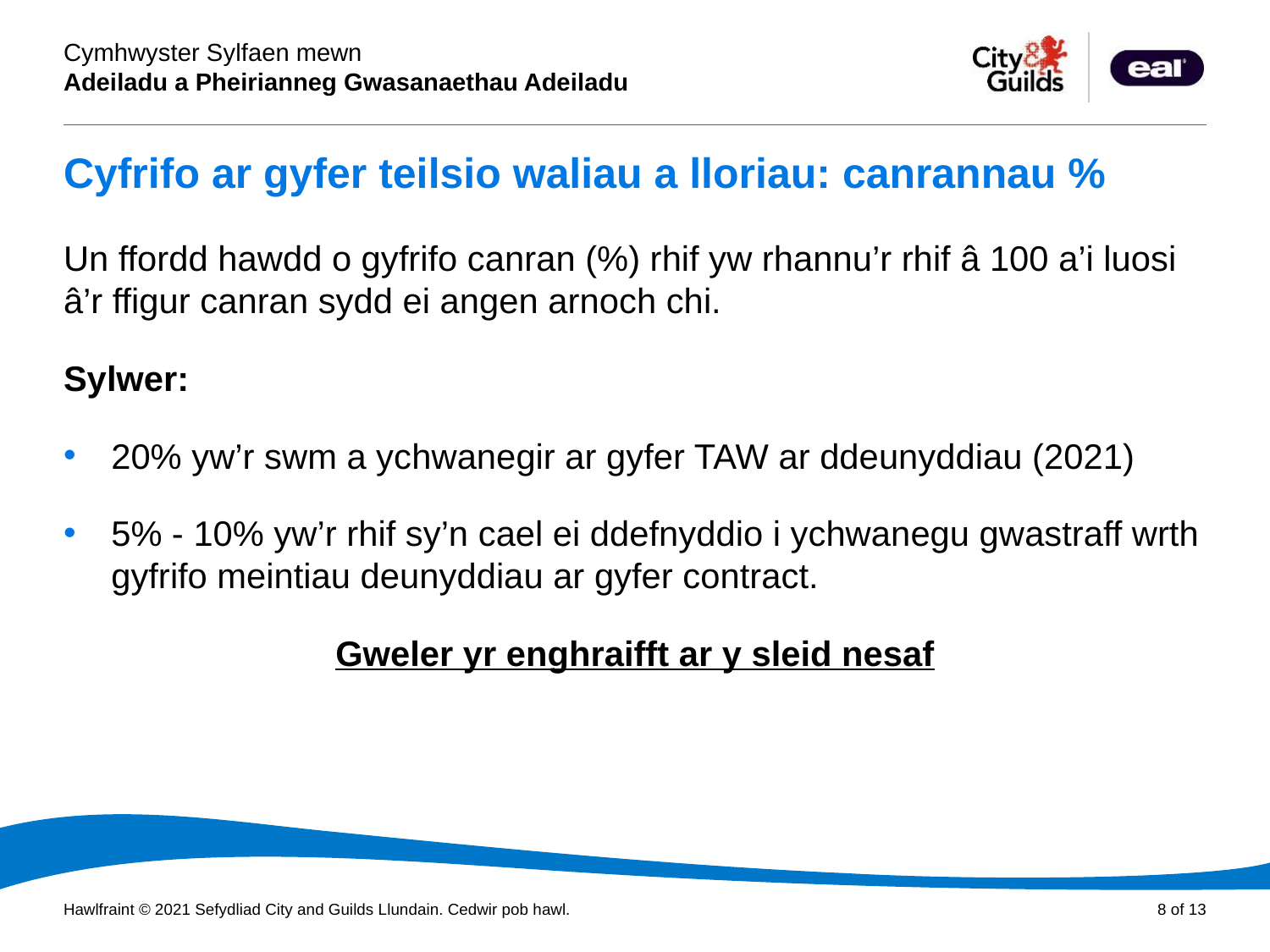

# Cyfrifo ar gyfer teilsio waliau a lloriau: canrannau %
Un ffordd hawdd o gyfrifo canran (%) rhif yw rhannu’r rhif â 100 a’i luosi â’r ffigur canran sydd ei angen arnoch chi.
Sylwer:
20% yw’r swm a ychwanegir ar gyfer TAW ar ddeunyddiau (2021)
5% - 10% yw’r rhif sy’n cael ei ddefnyddio i ychwanegu gwastraff wrth gyfrifo meintiau deunyddiau ar gyfer contract.
Gweler yr enghraifft ar y sleid nesaf